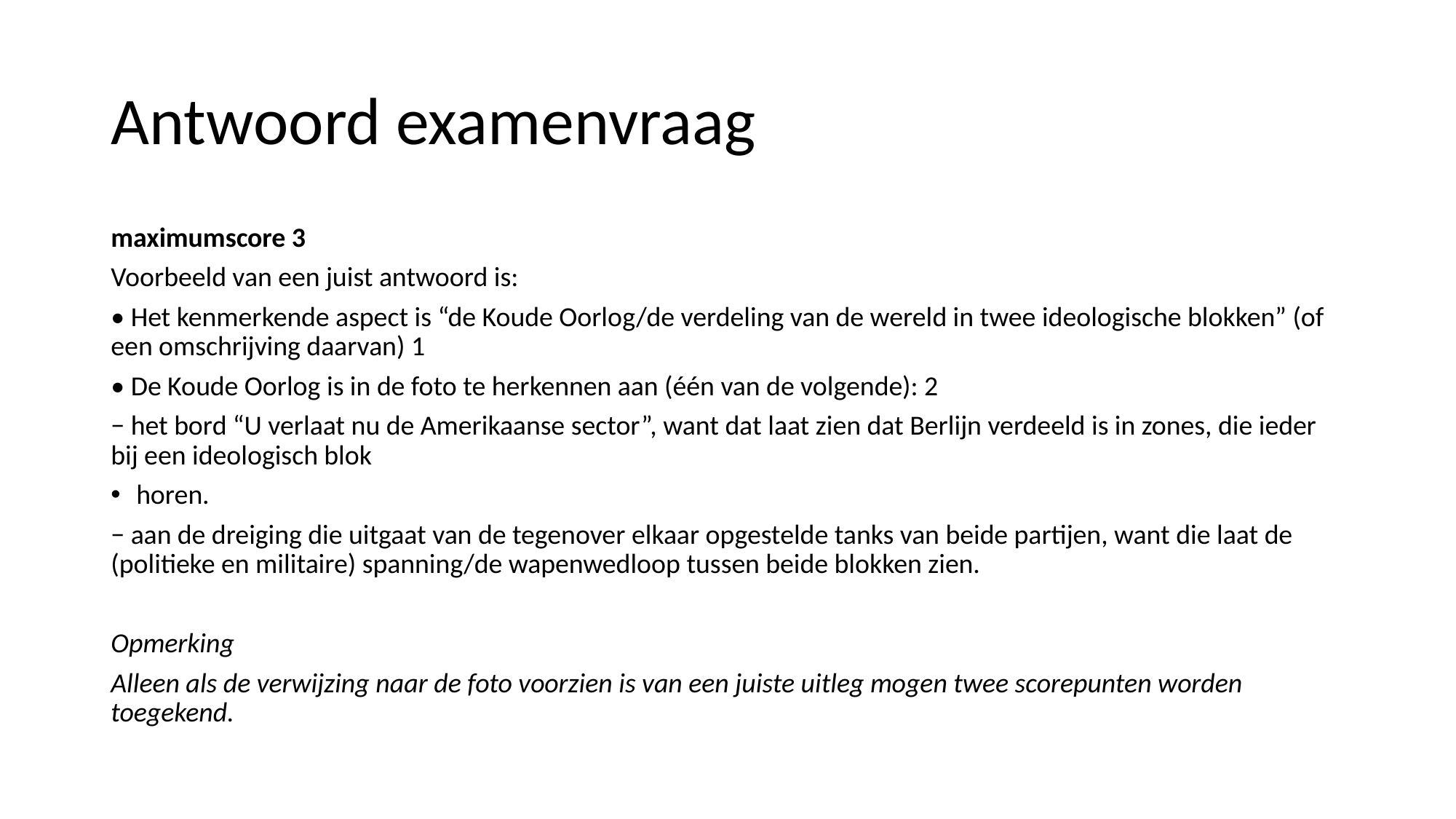

# Antwoord examenvraag
maximumscore 3
Voorbeeld van een juist antwoord is:
• Het kenmerkende aspect is “de Koude Oorlog/de verdeling van de wereld in twee ideologische blokken” (of een omschrijving daarvan) 1
• De Koude Oorlog is in de foto te herkennen aan (één van de volgende): 2
− het bord “U verlaat nu de Amerikaanse sector”, want dat laat zien dat Berlijn verdeeld is in zones, die ieder bij een ideologisch blok
horen.
− aan de dreiging die uitgaat van de tegenover elkaar opgestelde tanks van beide partijen, want die laat de (politieke en militaire) spanning/de wapenwedloop tussen beide blokken zien.

Opmerking
Alleen als de verwijzing naar de foto voorzien is van een juiste uitleg mogen twee scorepunten worden toegekend.